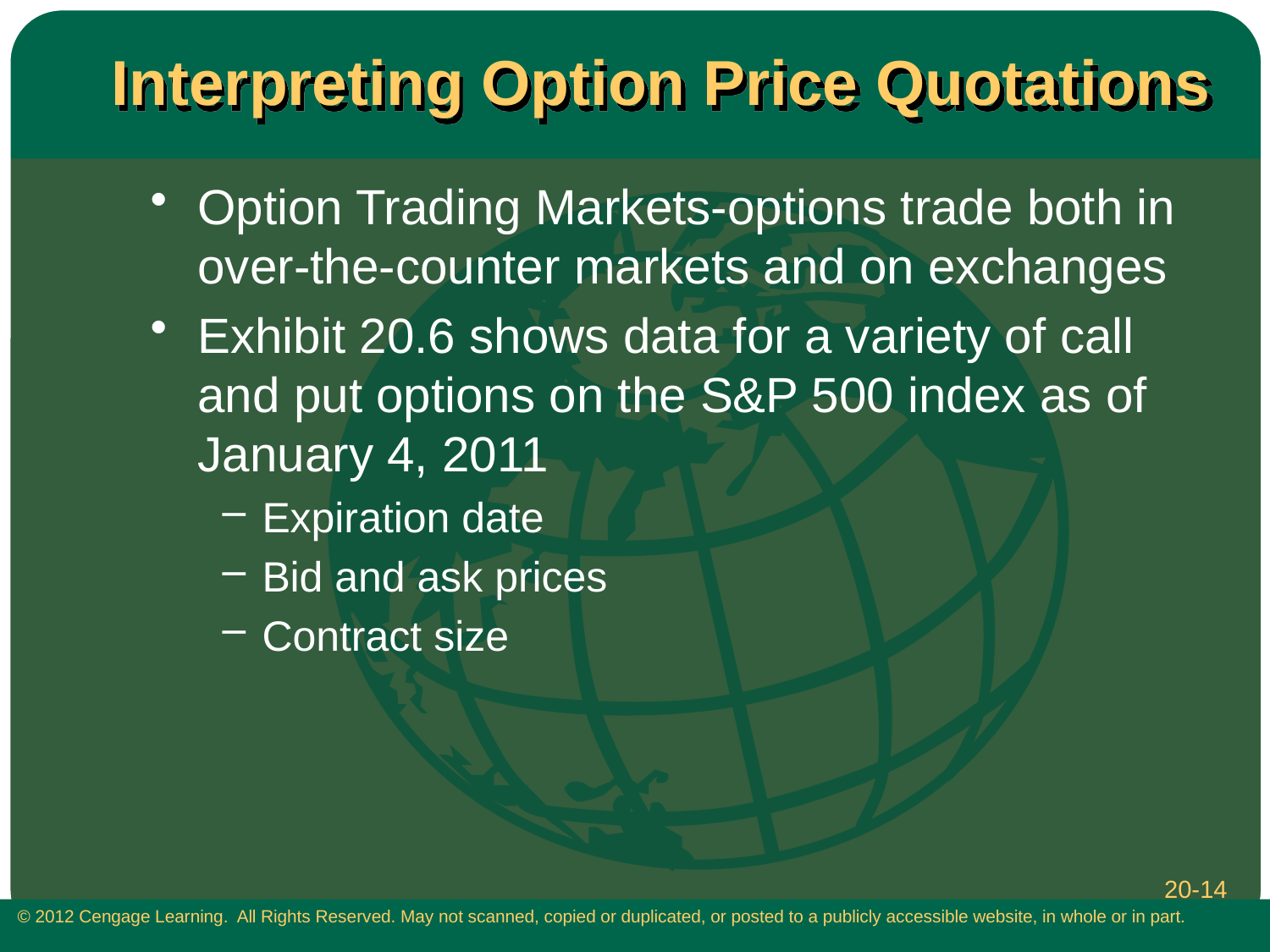

# Interpreting Option Price Quotations
Option Trading Markets-options trade both in over-the-counter markets and on exchanges
Exhibit 20.6 shows data for a variety of call and put options on the S&P 500 index as of January 4, 2011
Expiration date
Bid and ask prices
Contract size

20-14
 © 2012 Cengage Learning.  All Rights Reserved. May not scanned, copied or duplicated, or posted to a publicly accessible website, in whole or in part.